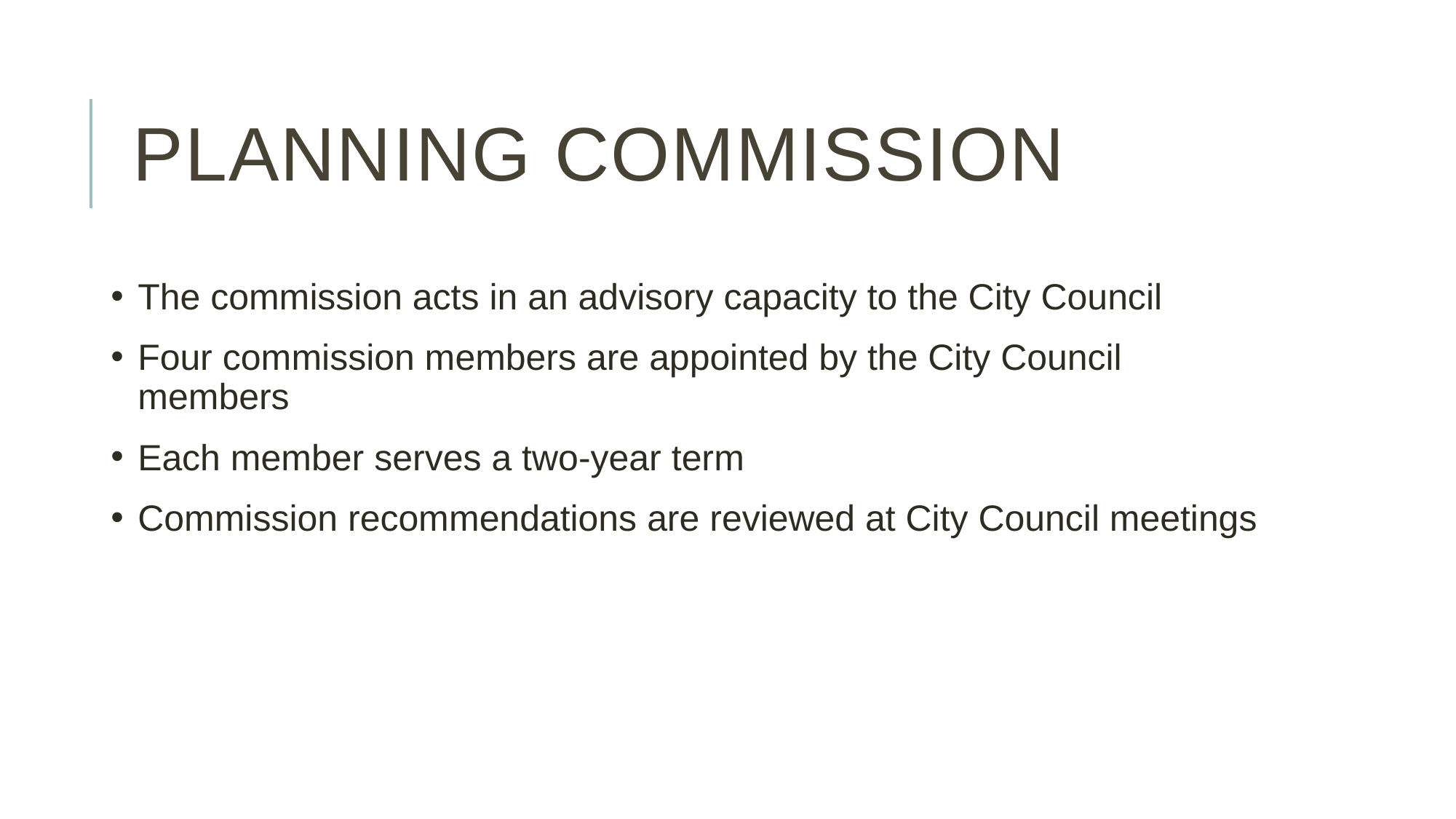

# Planning Commission
The commission acts in an advisory capacity to the City Council
Four commission members are appointed by the City Council members
Each member serves a two-year term
Commission recommendations are reviewed at City Council meetings